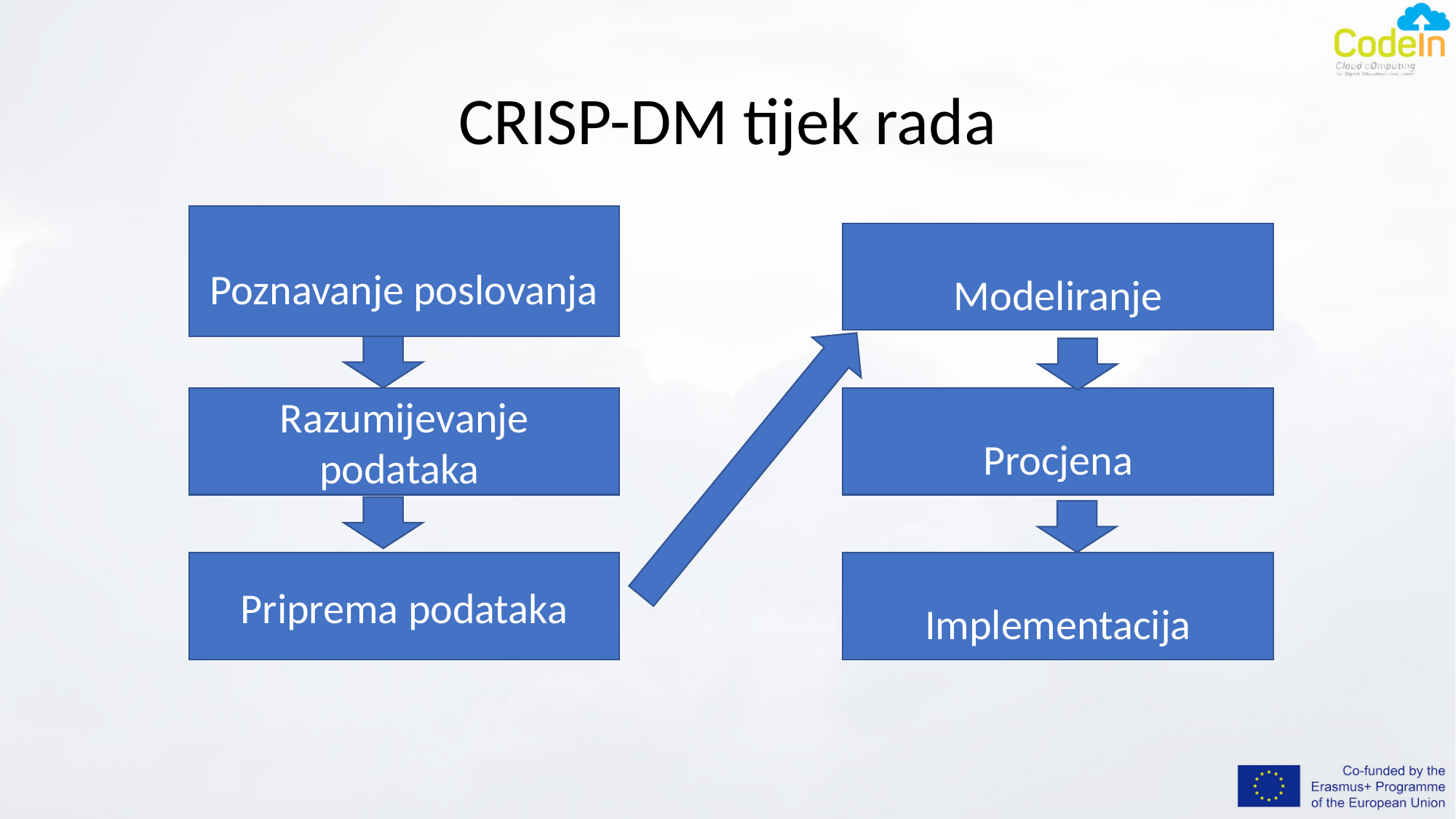

# CRISP-DM tijek rada

Poznavanje poslovanja

Modeliranje

Razumijevanje podataka

Procjena

Priprema podataka

Implementacija